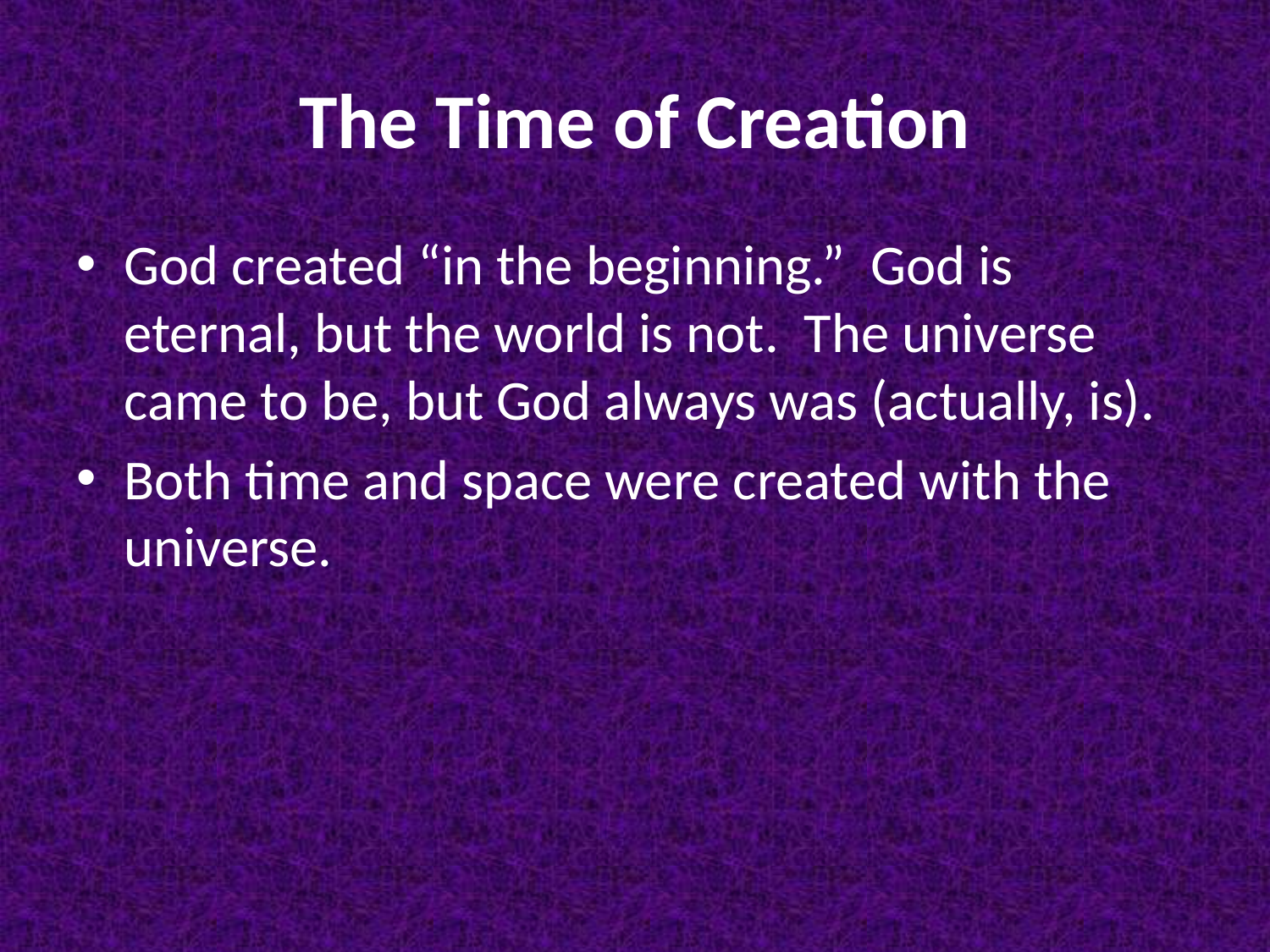

# The Time of Creation
God created “in the beginning.”  God is eternal, but the world is not.  The universe came to be, but God always was (actually, is).
Both time and space were created with the universe.